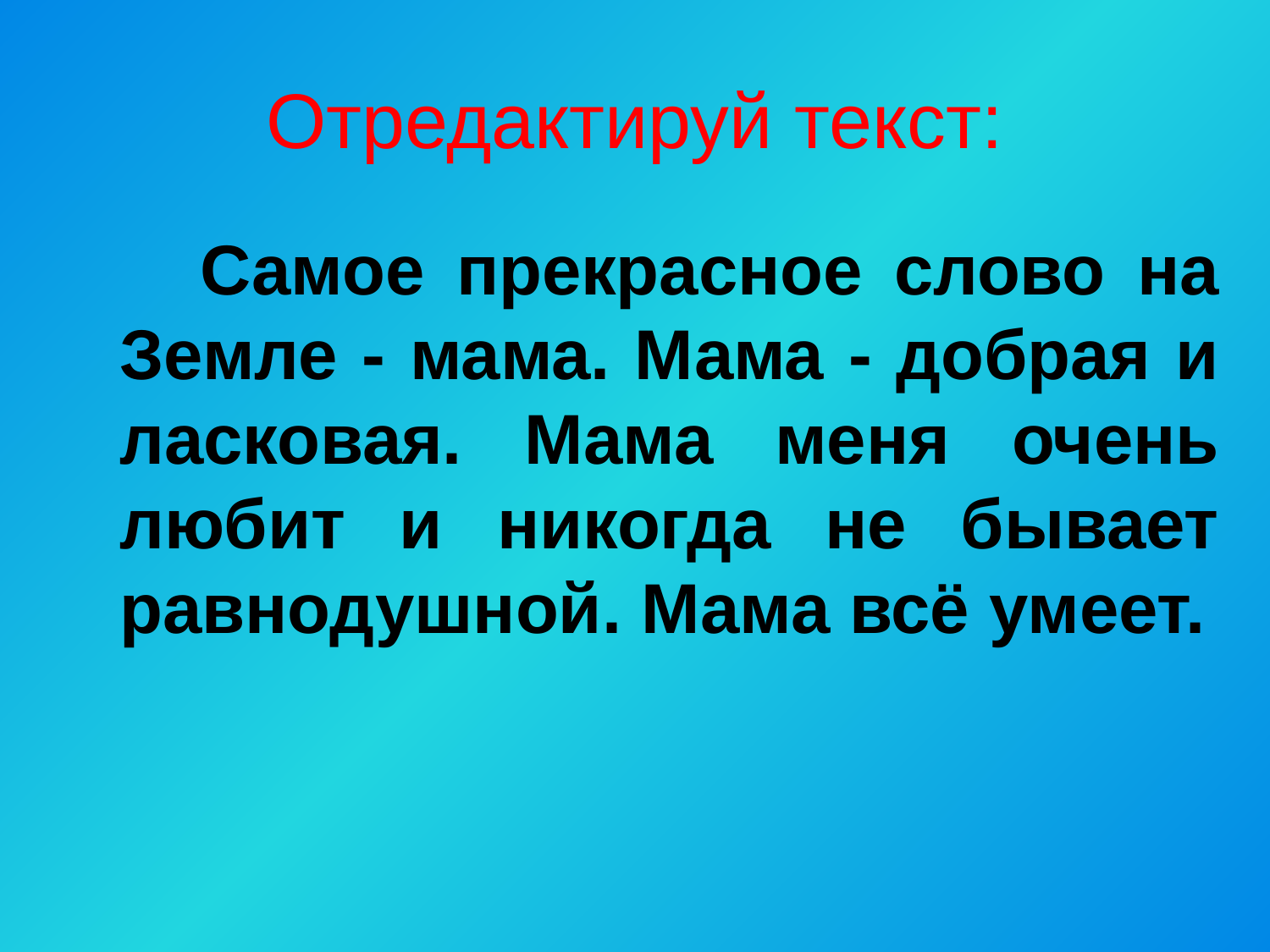

# Отредактируй текст:
    Самое прекрасное слово на Земле - мама. Мама - добрая и ласковая. Мама меня очень любит и никогда не бывает равнодушной. Мама всё умеет.